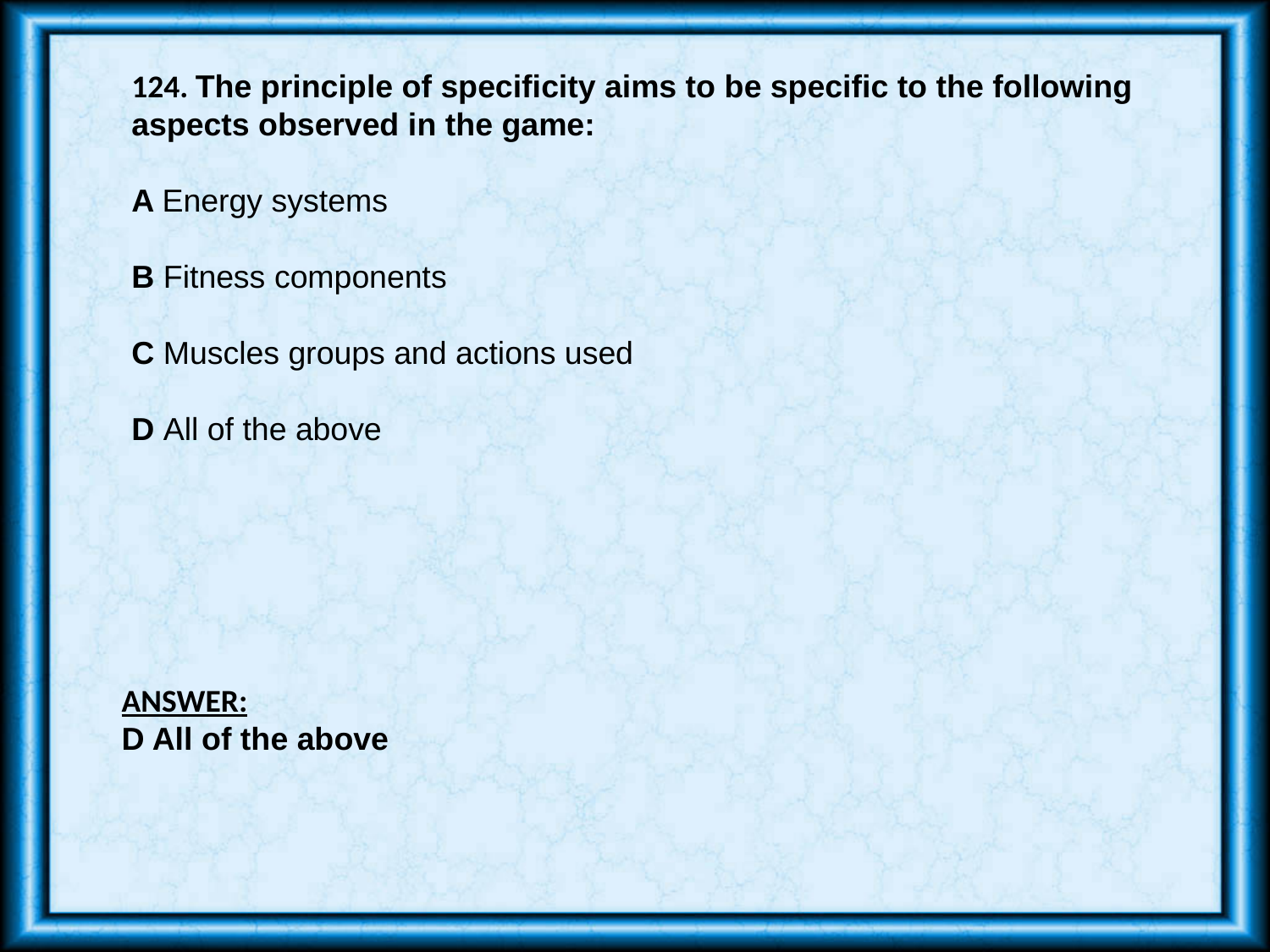

124. The principle of specificity aims to be specific to the following aspects observed in the game:

A Energy systems

B Fitness components

C Muscles groups and actions used

D All of the above

ANSWER:
D All of the above